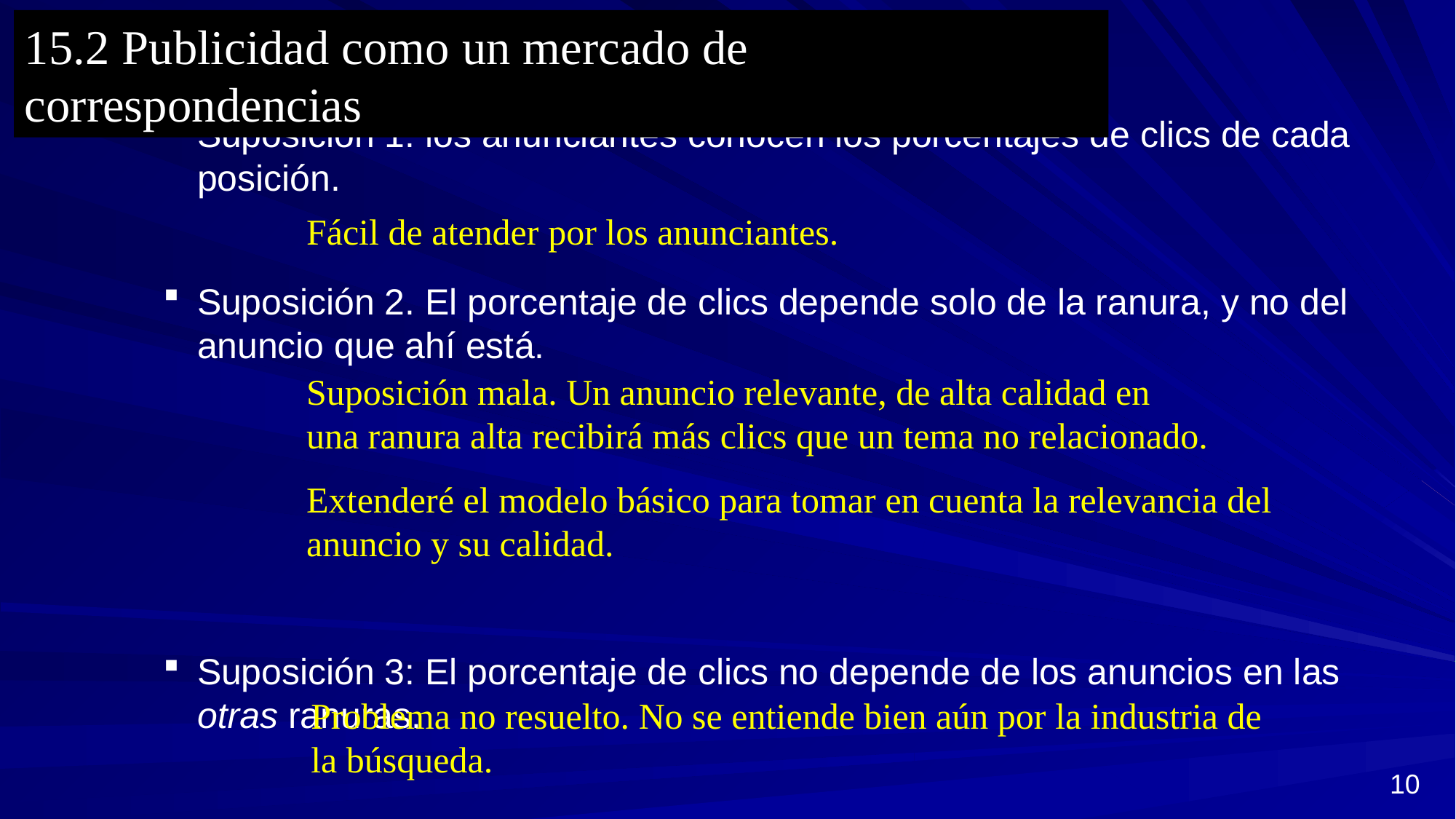

15.2 Publicidad como un mercado de correspondencias
Suposición 1: los anunciantes conocen los porcentajes de clics de cada posición.

Suposición 2. El porcentaje de clics depende solo de la ranura, y no del anuncio que ahí está.

Suposición 3: El porcentaje de clics no depende de los anuncios en las otras ranuras.
Fácil de atender por los anunciantes.
Suposición mala. Un anuncio relevante, de alta calidad en una ranura alta recibirá más clics que un tema no relacionado.
Extenderé el modelo básico para tomar en cuenta la relevancia del anuncio y su calidad.
Problema no resuelto. No se entiende bien aún por la industria de la búsqueda.
10